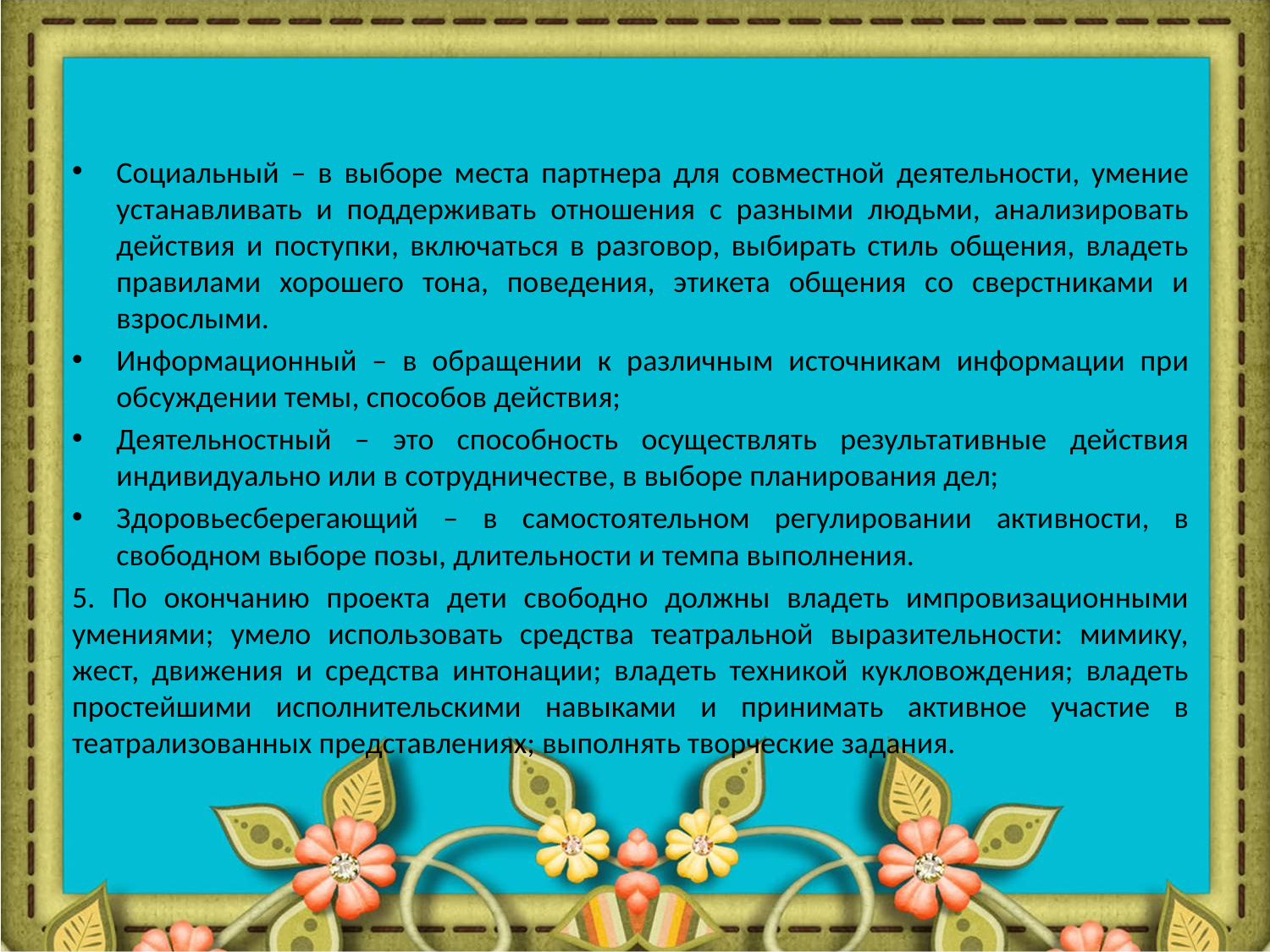

#
Социальный – в выборе места партнера для совместной деятельности, умение устанавливать и поддерживать отношения с разными людьми, анализировать действия и поступки, включаться в разговор, выбирать стиль общения, владеть правилами хорошего тона, поведения, этикета общения со сверстниками и взрослыми.
Информационный – в обращении к различным источникам информации при обсуждении темы, способов действия;
Деятельностный – это способность осуществлять результативные действия индивидуально или в сотрудничестве, в выборе планирования дел;
Здоровьесберегающий – в самостоятельном регулировании активности, в свободном выборе позы, длительности и темпа выполнения.
5. По окончанию проекта дети свободно должны владеть импровизационными умениями; умело использовать средства театральной выразительности: мимику, жест, движения и средства интонации; владеть техникой кукловождения; владеть простейшими исполнительскими навыками и принимать активное участие в театрализованных представлениях; выполнять творческие задания.